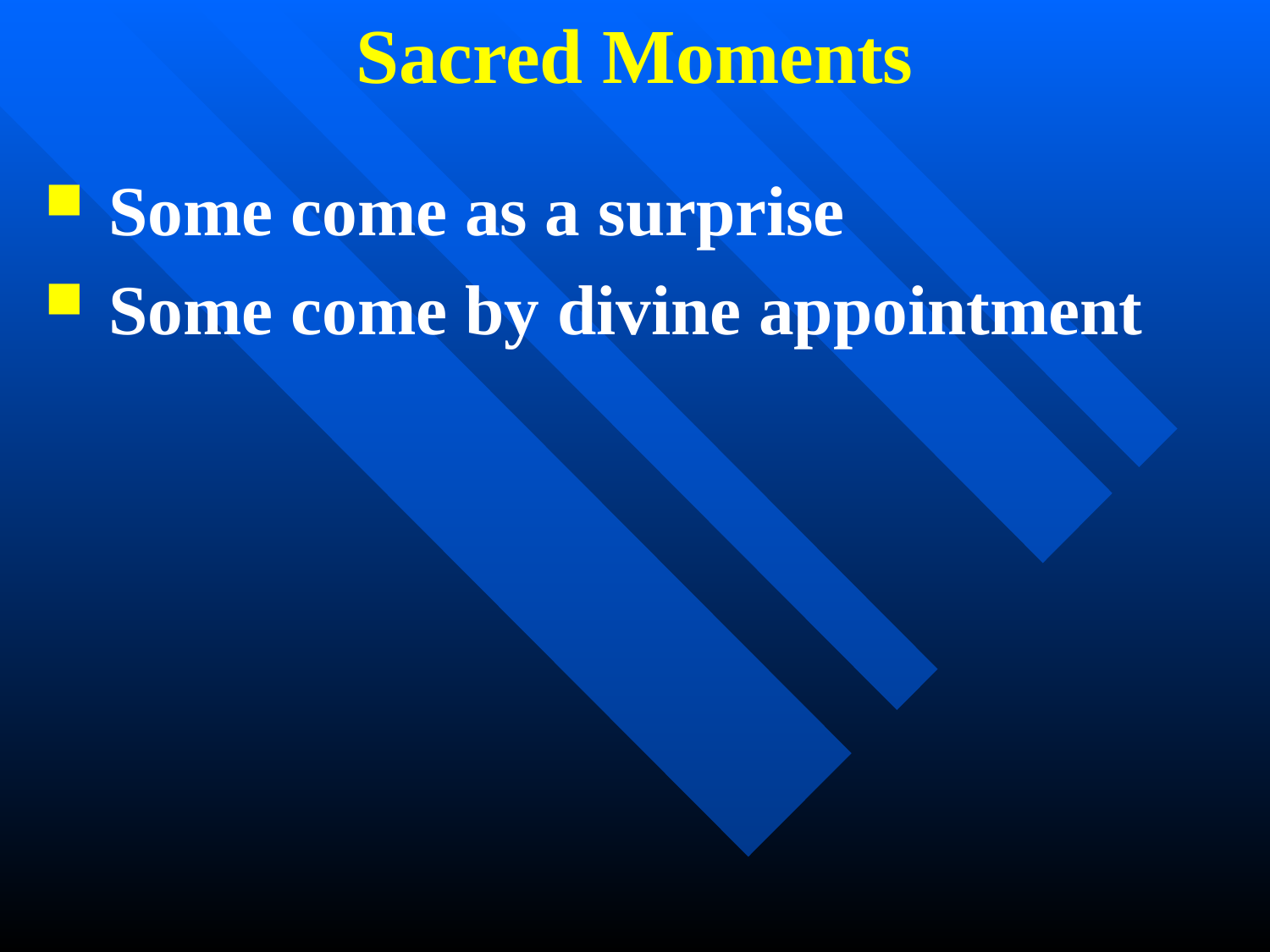

Sacred Moments
Some come as a surprise
Some come by divine appointment